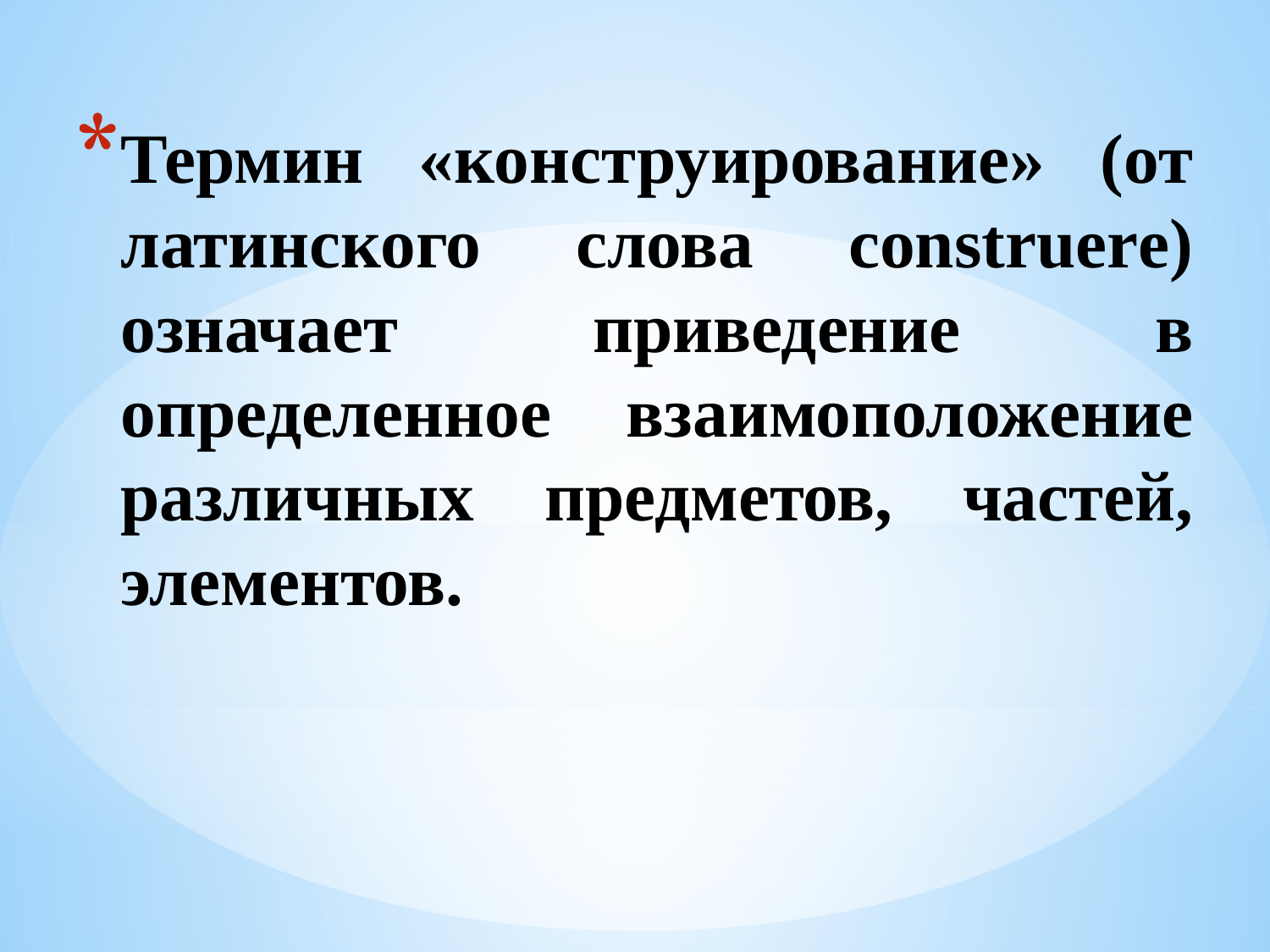

# Термин «конструирование» (от латинского слова соnstruerе) означает приведение в определенное взаимоположение различных предметов, частей, элементов.